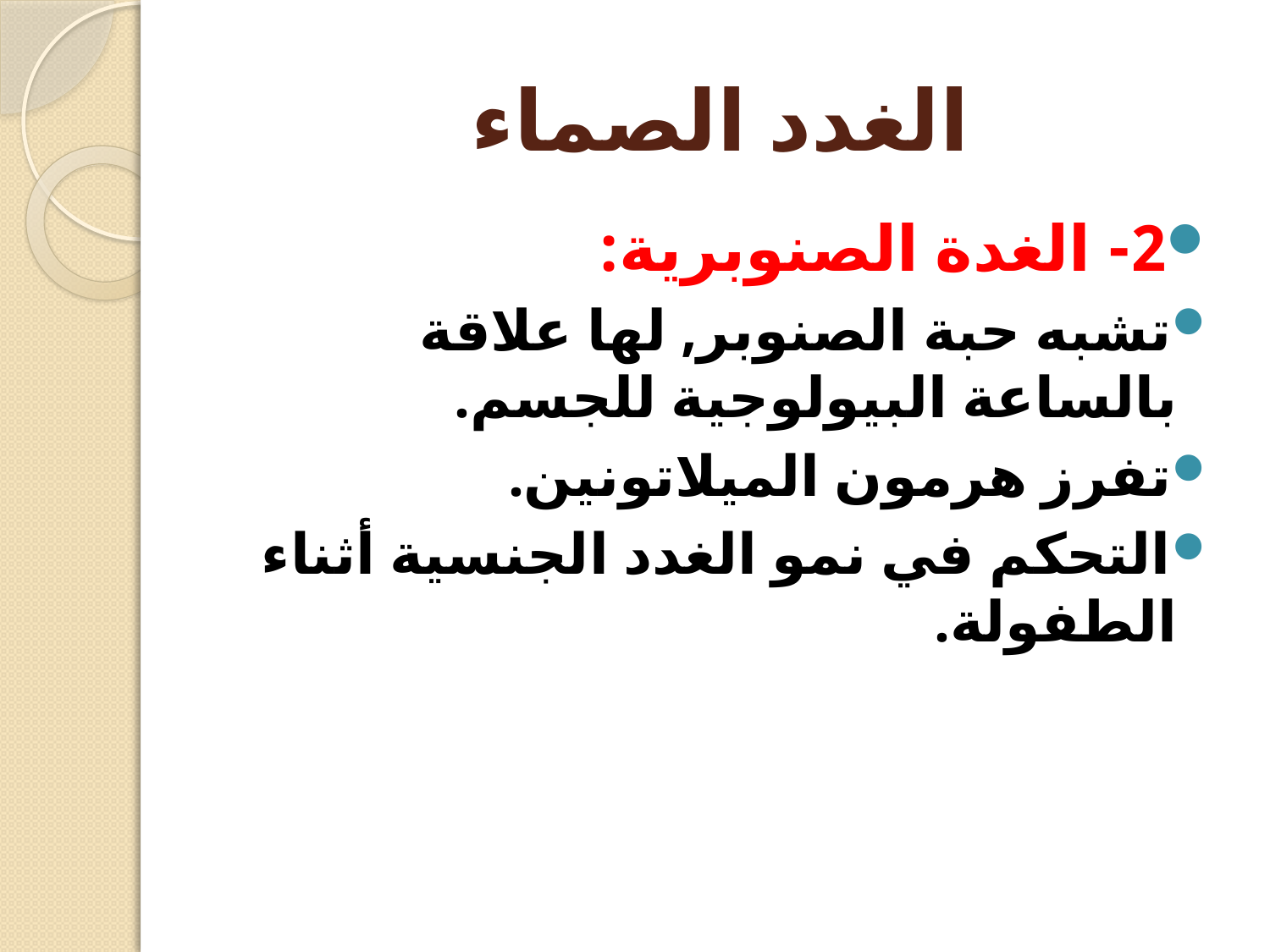

# الغدد الصماء
2- الغدة الصنوبرية:
تشبه حبة الصنوبر, لها علاقة بالساعة البيولوجية للجسم.
تفرز هرمون الميلاتونين.
التحكم في نمو الغدد الجنسية أثناء الطفولة.